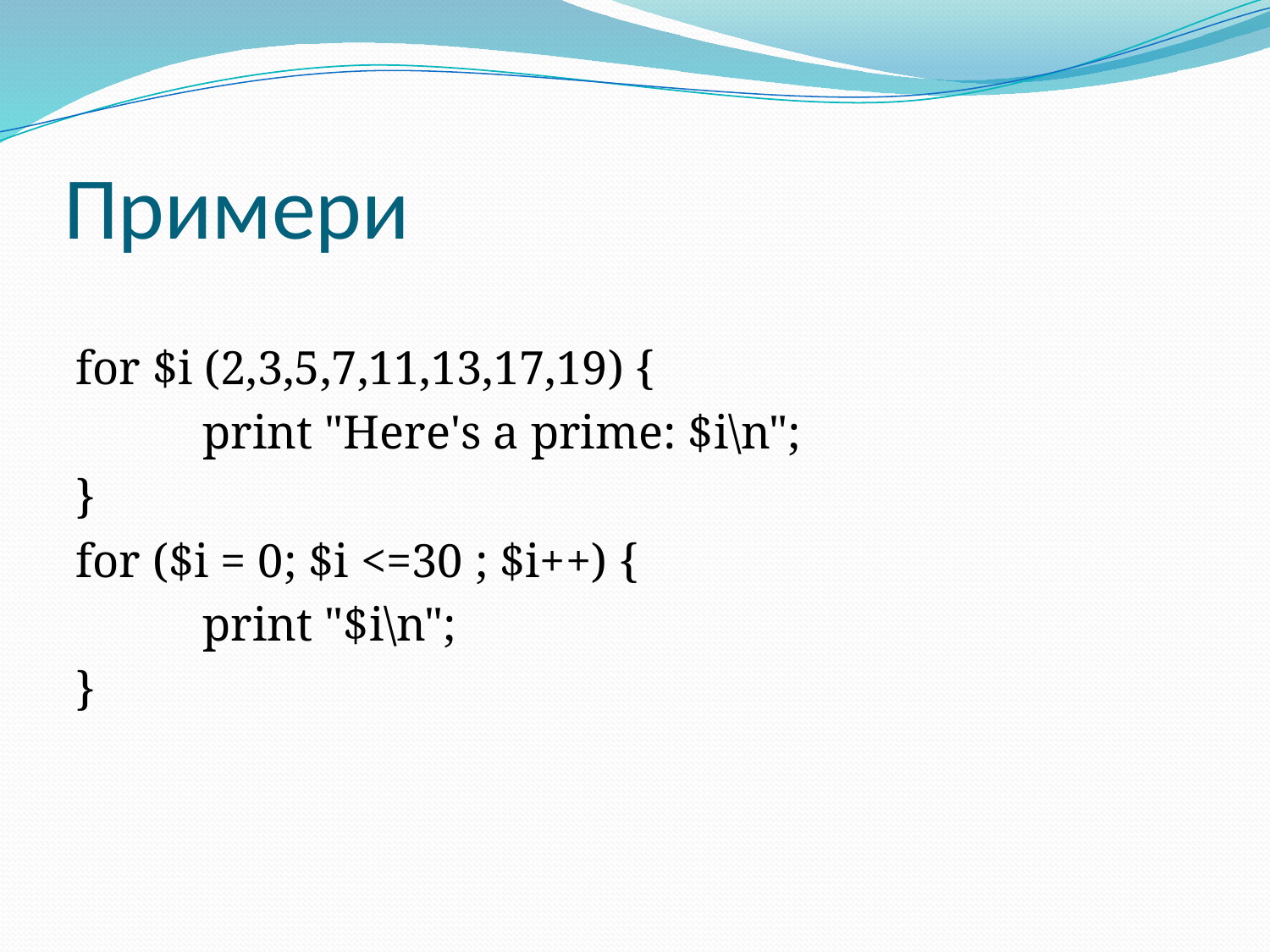

# Примери

for $i (2,3,5,7,11,13,17,19) {
	print "Here's a prime: $i\n";
}
for ($i = 0; $i <=30 ; $i++) {
	print "$i\n";
}